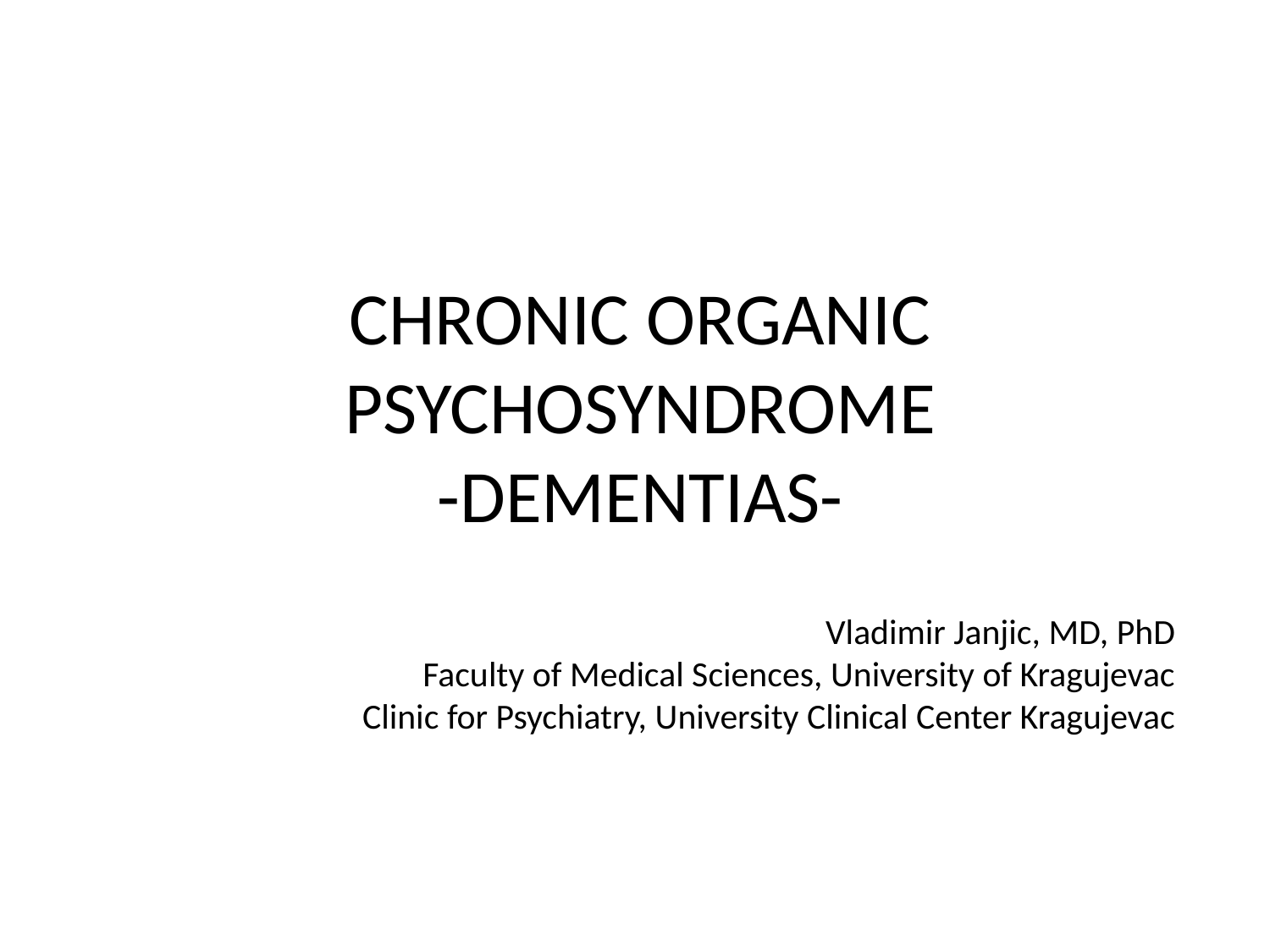

CHRONIC ORGANIC PSYCHOSYNDROME
-DEMENTIAS-
Vladimir Janjic, MD, PhD
Faculty of Medical Sciences, University of Kragujevac
Clinic for Psychiatry, University Clinical Center Kragujevac